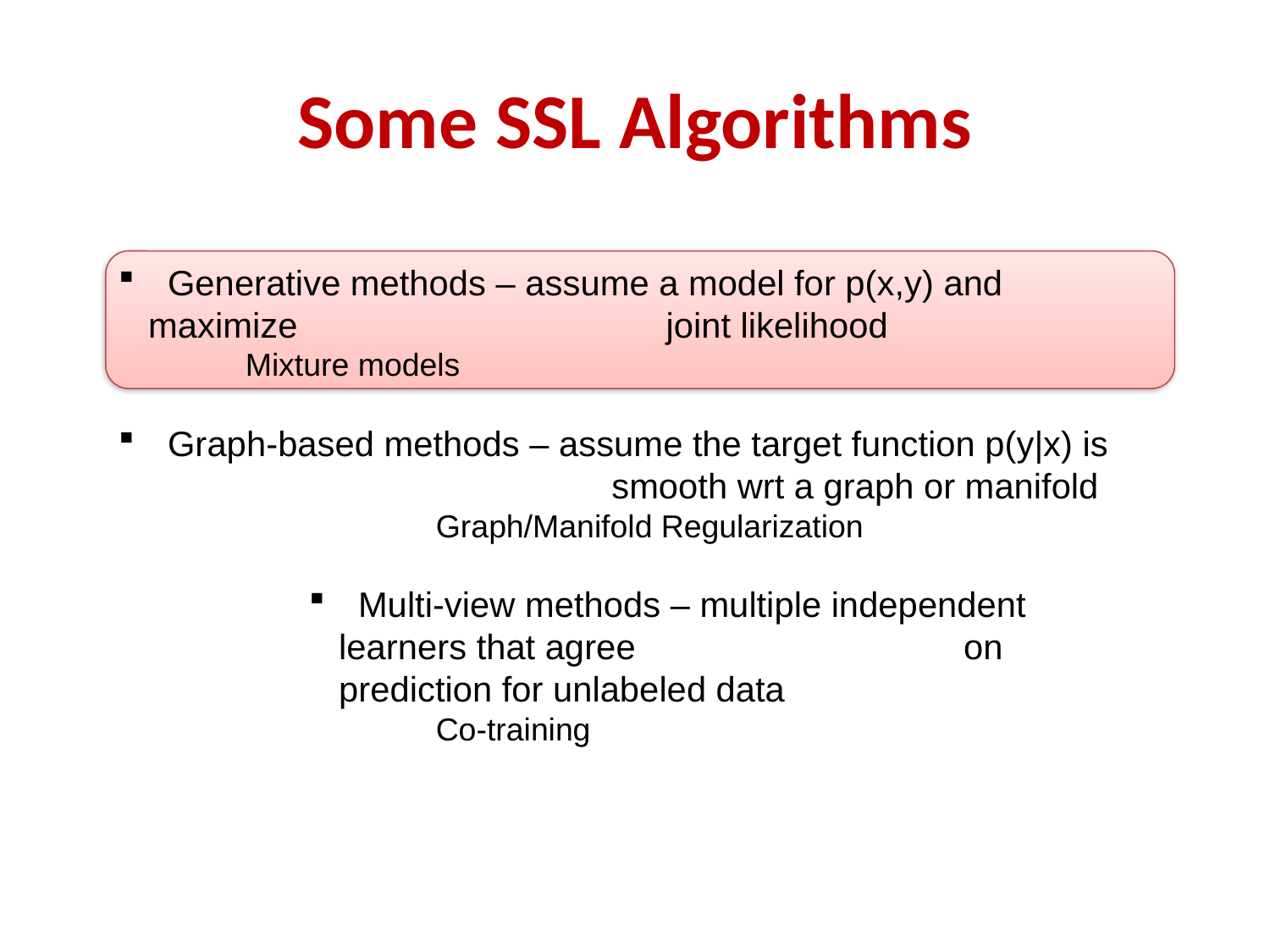

# Some SSL Algorithms

  Generative methods – assume a model for p(x,y) and maximize 			 joint likelihood
	Mixture models

  Graph-based methods – assume the target function p(y|x) is
		     smooth wrt a graph or manifold
	Graph/Manifold Regularization

  Multi-view methods – multiple independent learners that agree 		            on prediction for unlabeled data
	Co-training